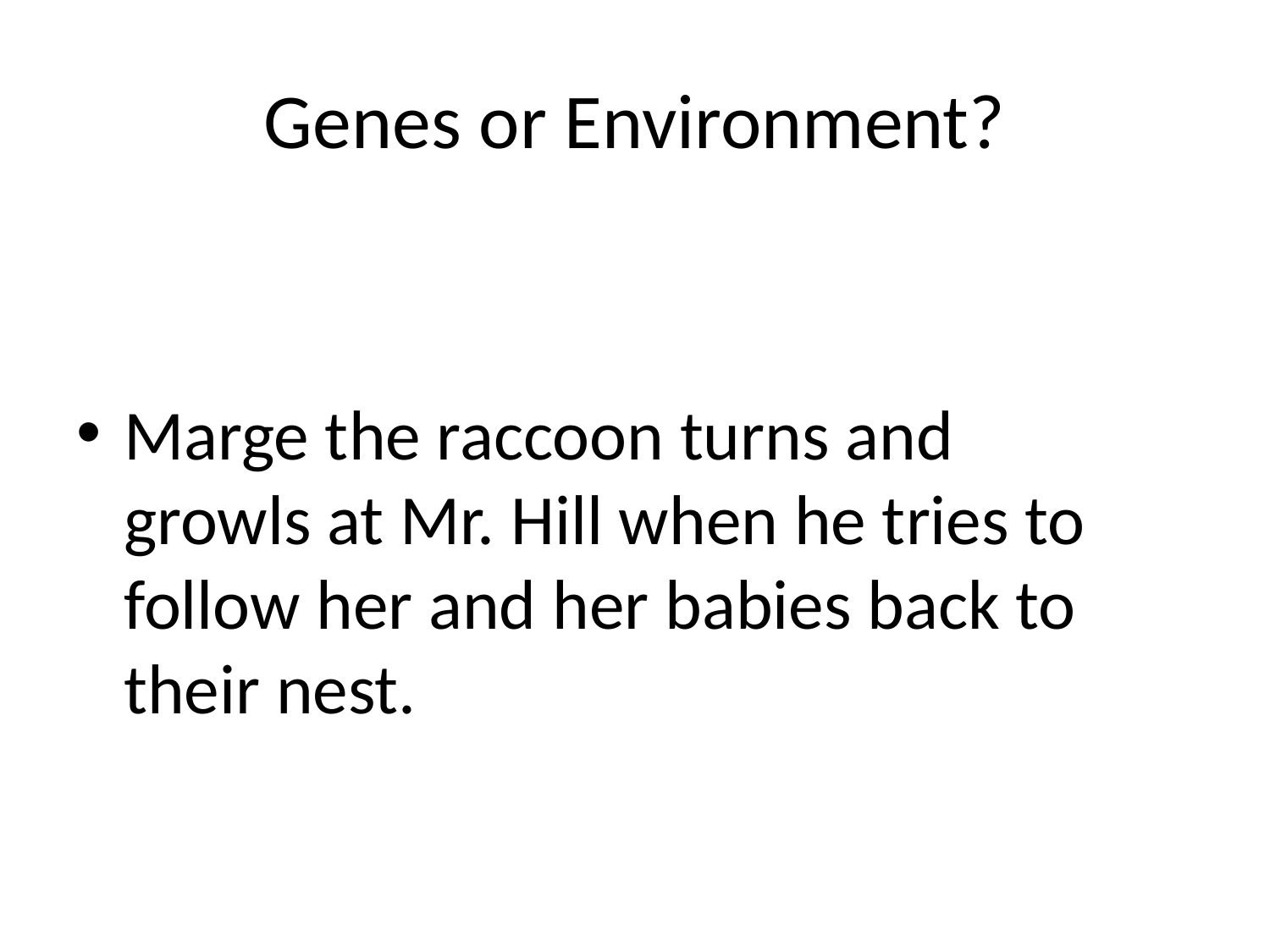

# Genes or Environment?

Marge the raccoon turns and growls at Mr. Hill when he tries to follow her and her babies back to their nest.